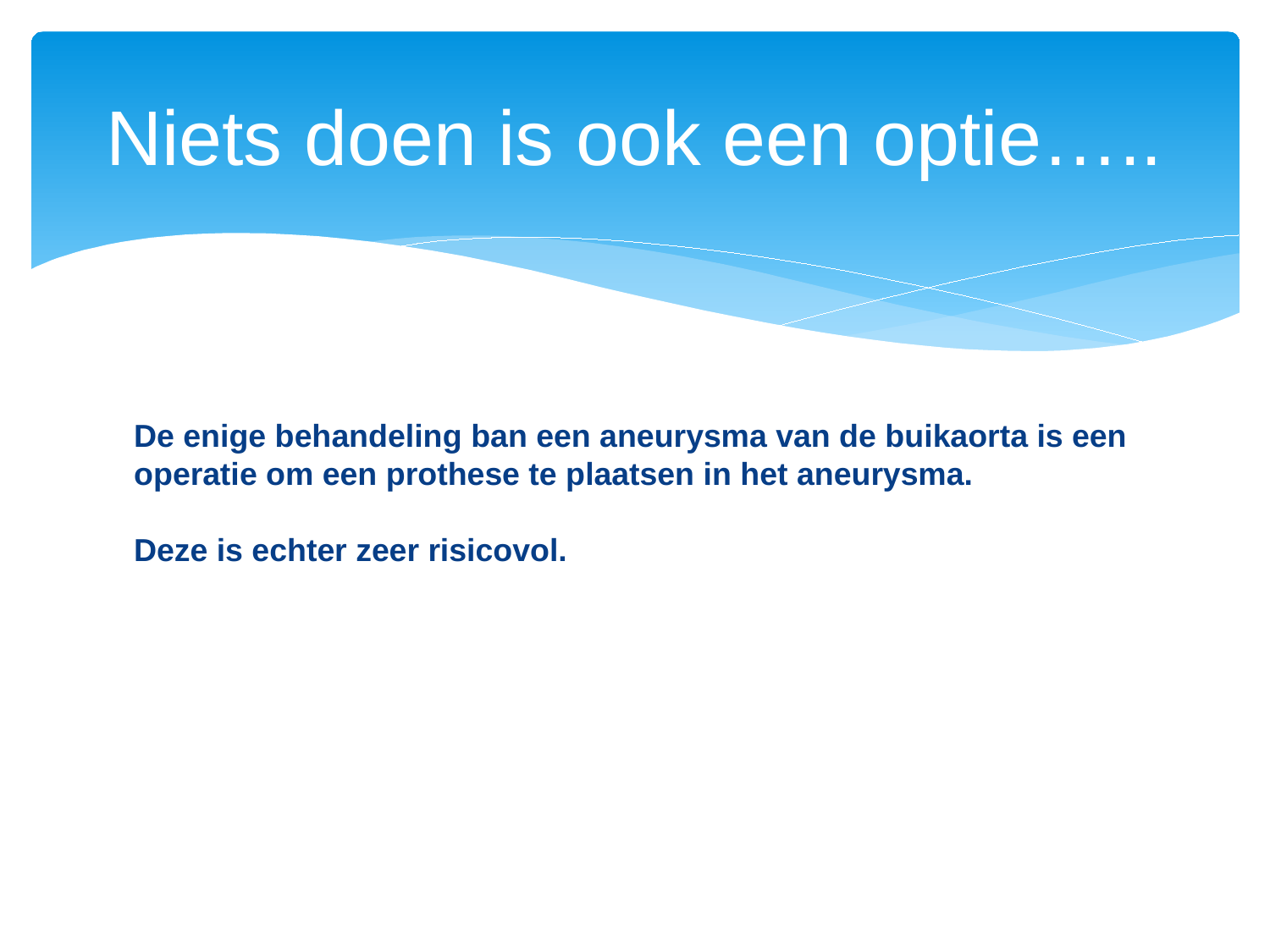

# Niets doen is ook een optie…..

De enige behandeling ban een aneurysma van de buikaorta is een operatie om een prothese te plaatsen in het aneurysma.

Deze is echter zeer risicovol.